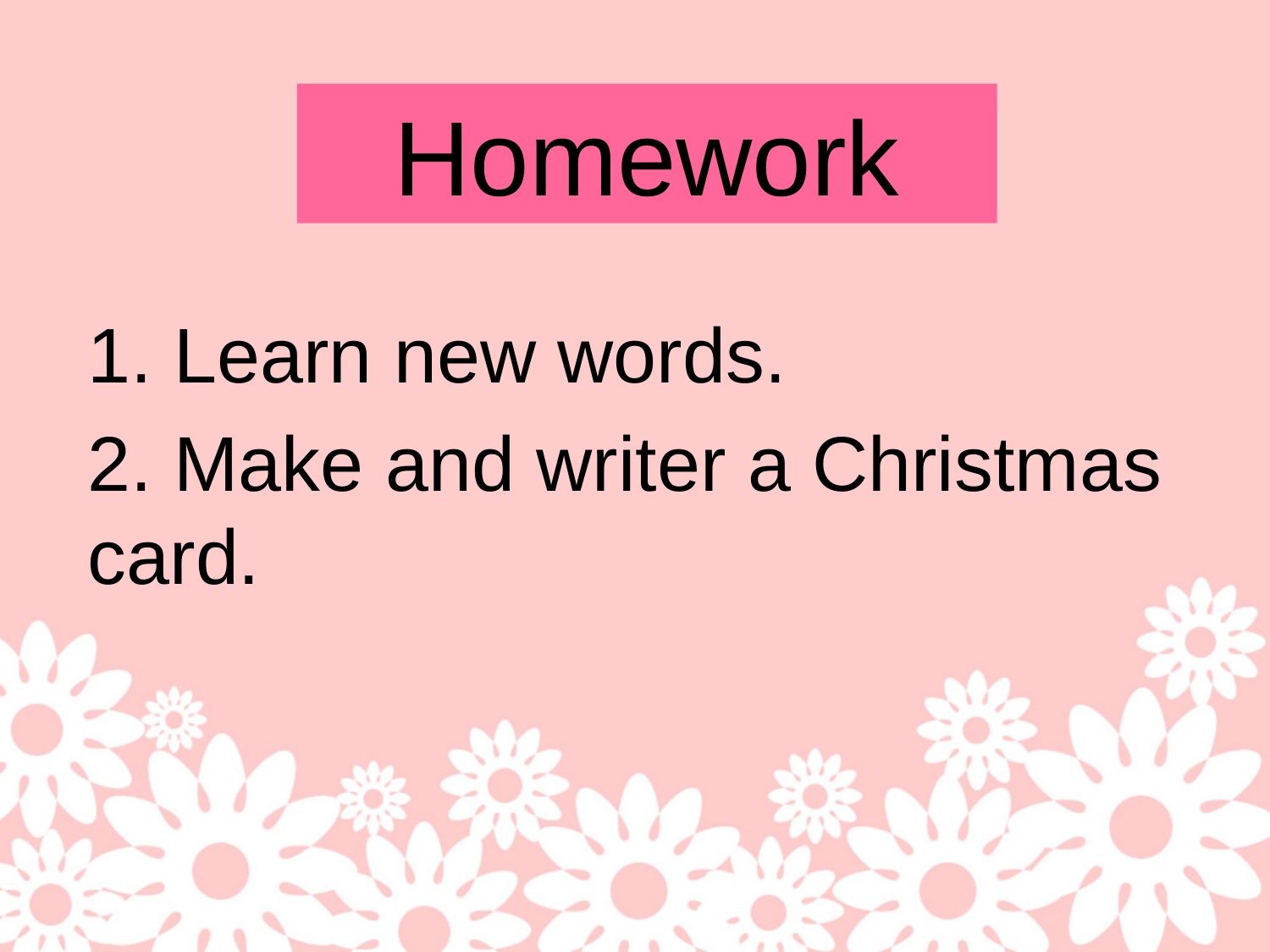

Homework
1. Learn new words.
2. Make and writer a Christmas card.